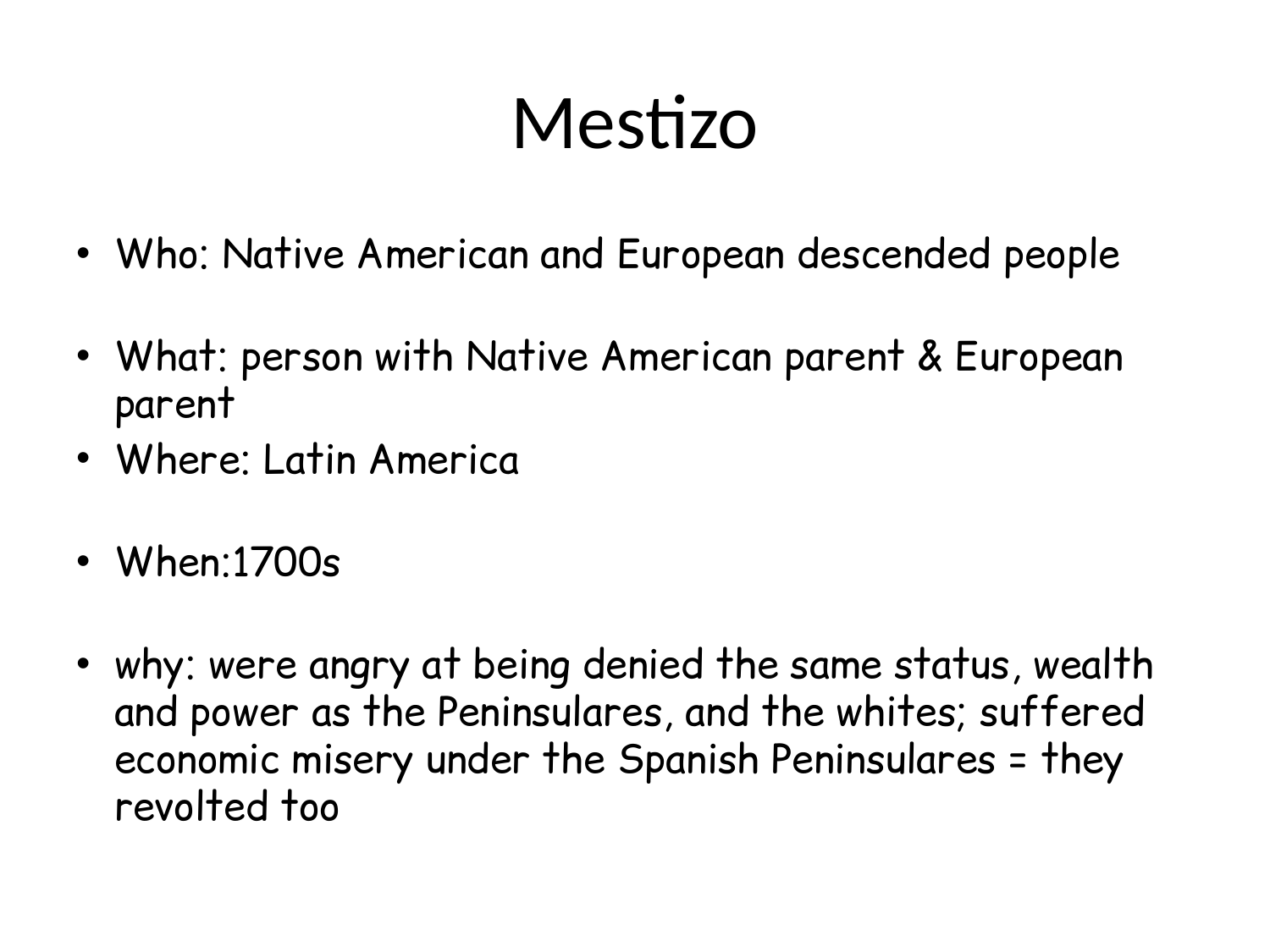

# Mestizo
Who: Native American and European descended people
What: person with Native American parent & European parent
Where: Latin America
When:1700s
why: were angry at being denied the same status, wealth and power as the Peninsulares, and the whites; suffered economic misery under the Spanish Peninsulares = they revolted too